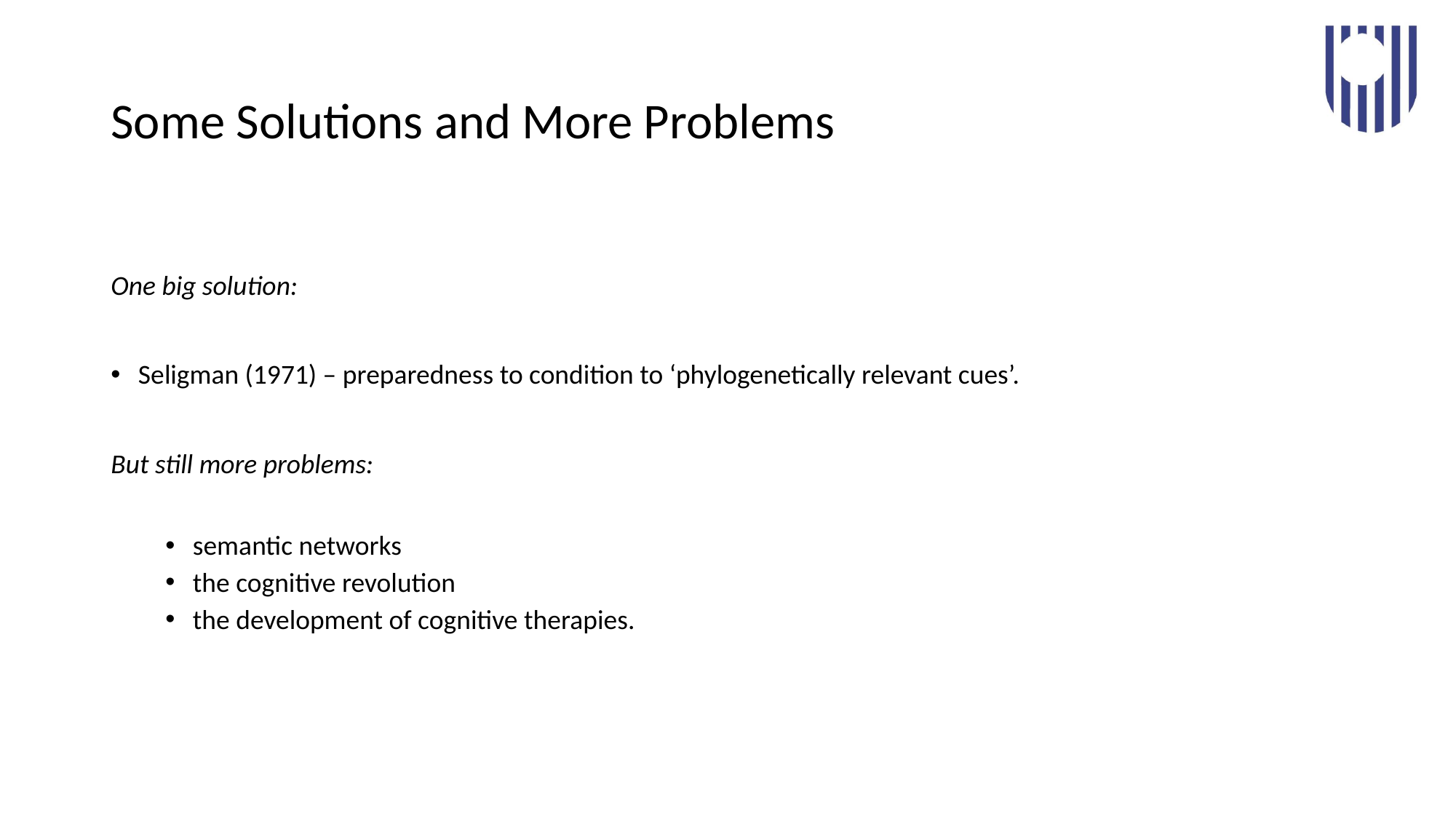

# Some Solutions and More Problems

One big solution:

Seligman (1971) – preparedness to condition to ‘phylogenetically relevant cues’.

But still more problems:

semantic networks
the cognitive revolution
the development of cognitive therapies.